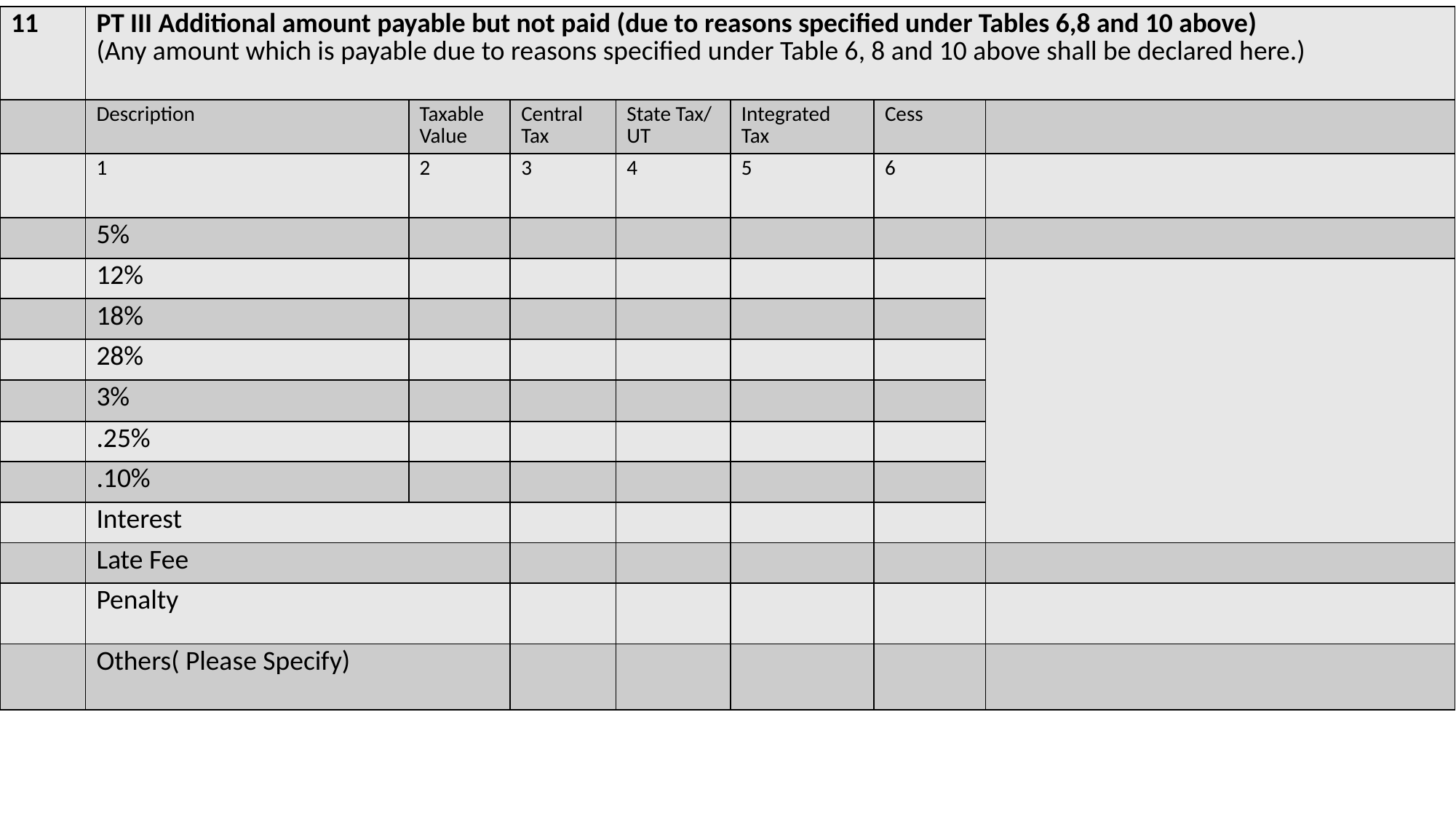

| 11 | PT III Additional amount payable but not paid (due to reasons specified under Tables 6,8 and 10 above) (Any amount which is payable due to reasons specified under Table 6, 8 and 10 above shall be declared here.) |  |  |  |  |  |  |
| --- | --- | --- | --- | --- | --- | --- | --- |
|  | Description | Taxable Value | Central Tax | State Tax/ UT | Integrated Tax | Cess |  |
|  | 1 | 2 | 3 | 4 | 5 | 6 |  |
|  | 5% |  |  |  |  |  |  |
|  | 12% |  |  |  |  |  |  |
|  | 18% |  |  |  |  |  |  |
|  | 28% |  |  |  |  |  |  |
|  | 3% |  |  |  |  |  |  |
|  | .25% |  |  |  |  |  |  |
|  | .10% |  |  |  |  |  |  |
|  | Interest |  |  |  |  |  |  |
|  | Late Fee |  |  |  |  |  |  |
|  | Penalty |  |  |  |  |  |  |
|  | Others( Please Specify) |  |  |  |  |  |  |